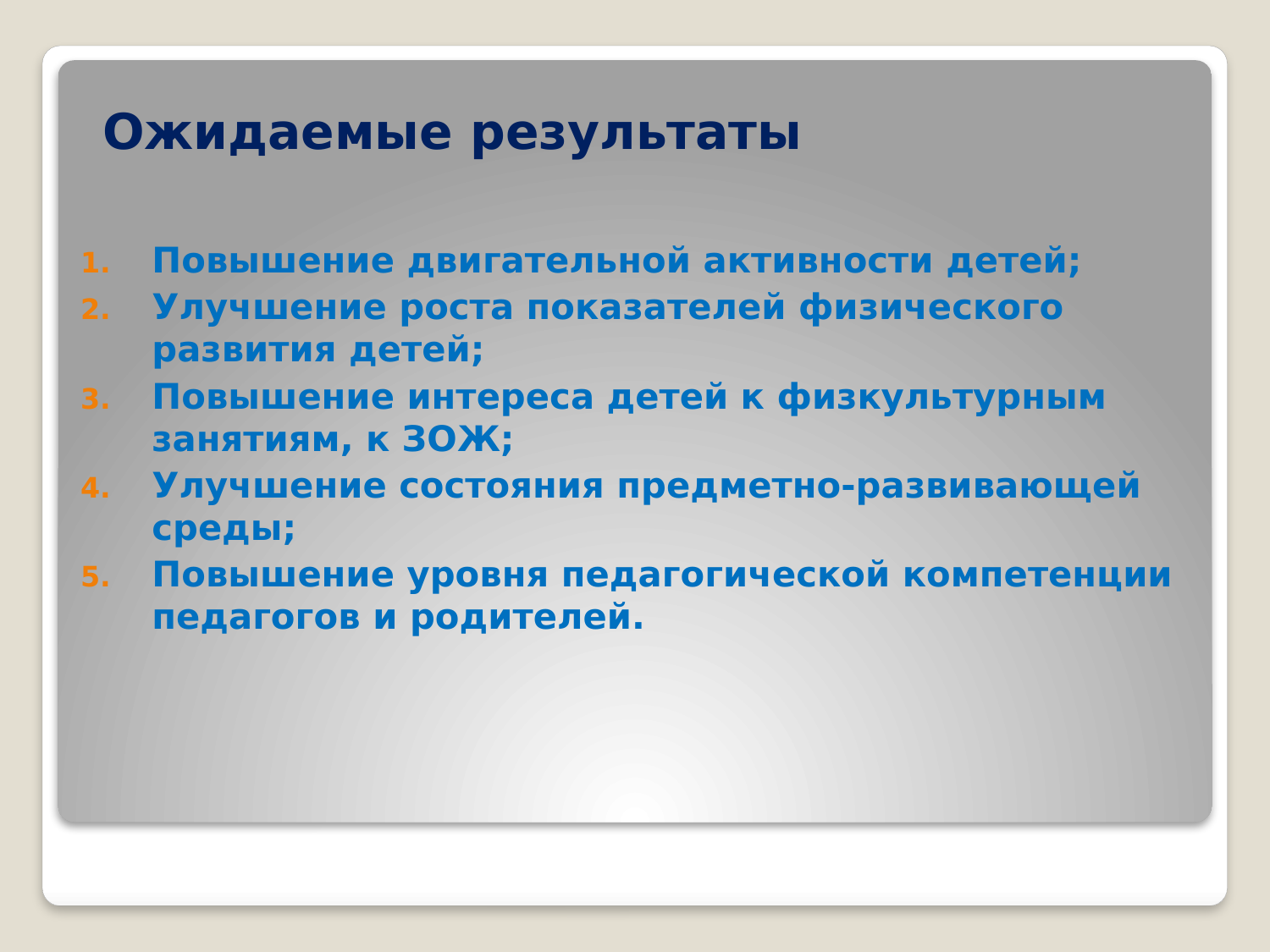

Ожидаемые результаты

Повышение двигательной активности детей;
Улучшение роста показателей физического развития детей;
Повышение интереса детей к физкультурным занятиям, к ЗОЖ;
Улучшение состояния предметно-развивающей среды;
Повышение уровня педагогической компетенции педагогов и родителей.